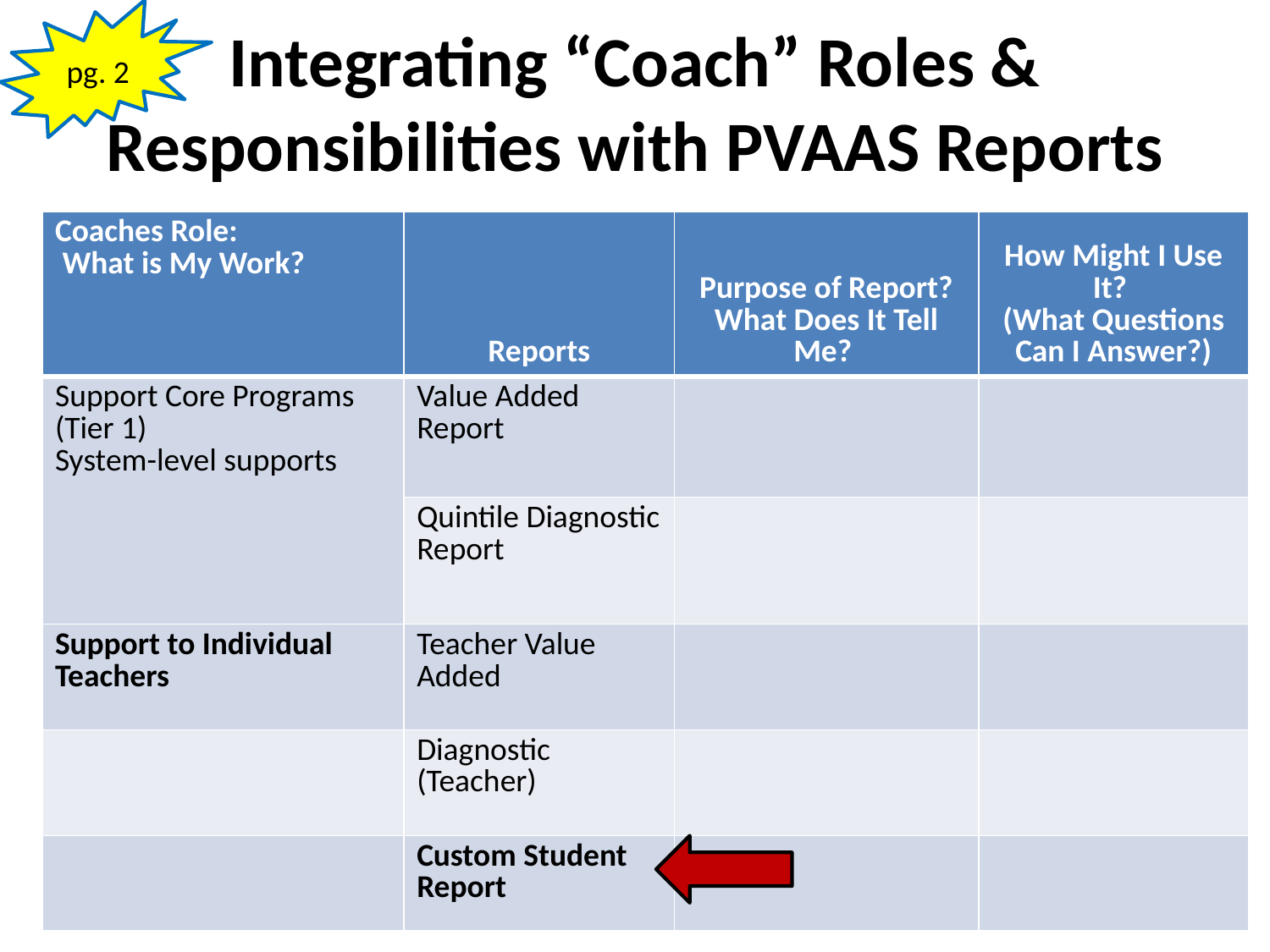

pg. 2
# Integrating “Coach” Roles & Responsibilities with PVAAS Reports
| Coaches Role: What is My Work? | Reports | Purpose of Report? What Does It Tell Me? | How Might I Use It? (What Questions Can I Answer?) |
| --- | --- | --- | --- |
| Support Core Programs (Tier 1) System-level supports | Value Added Report |  |  |
|  | Quintile Diagnostic Report |  |  |
| Support to Individual Teachers | Teacher Value Added |  |  |
|  | Diagnostic (Teacher) |  |  |
|  | Custom Student Report |  |  |